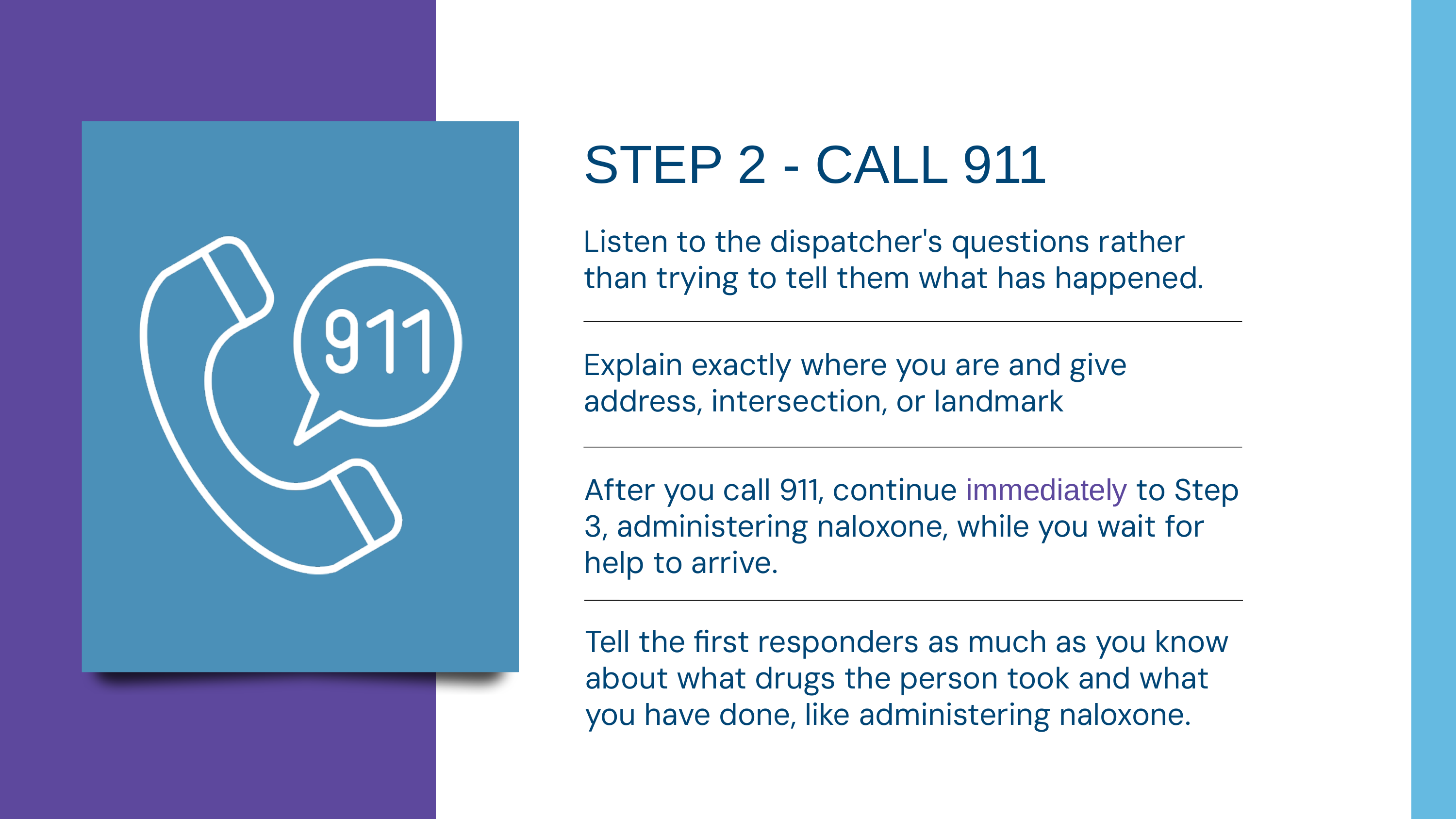

STEP 2 - CALL 911

Listen to the dispatcher's questions rather than trying to tell them what has happened.

Explain exactly where you are and give address, intersection, or landmark

After you call 911, continue immediately to Step 3, administering naloxone, while you wait for help to arrive.

Tell the first responders as much as you know about what drugs the person took and what you have done, like administering naloxone.